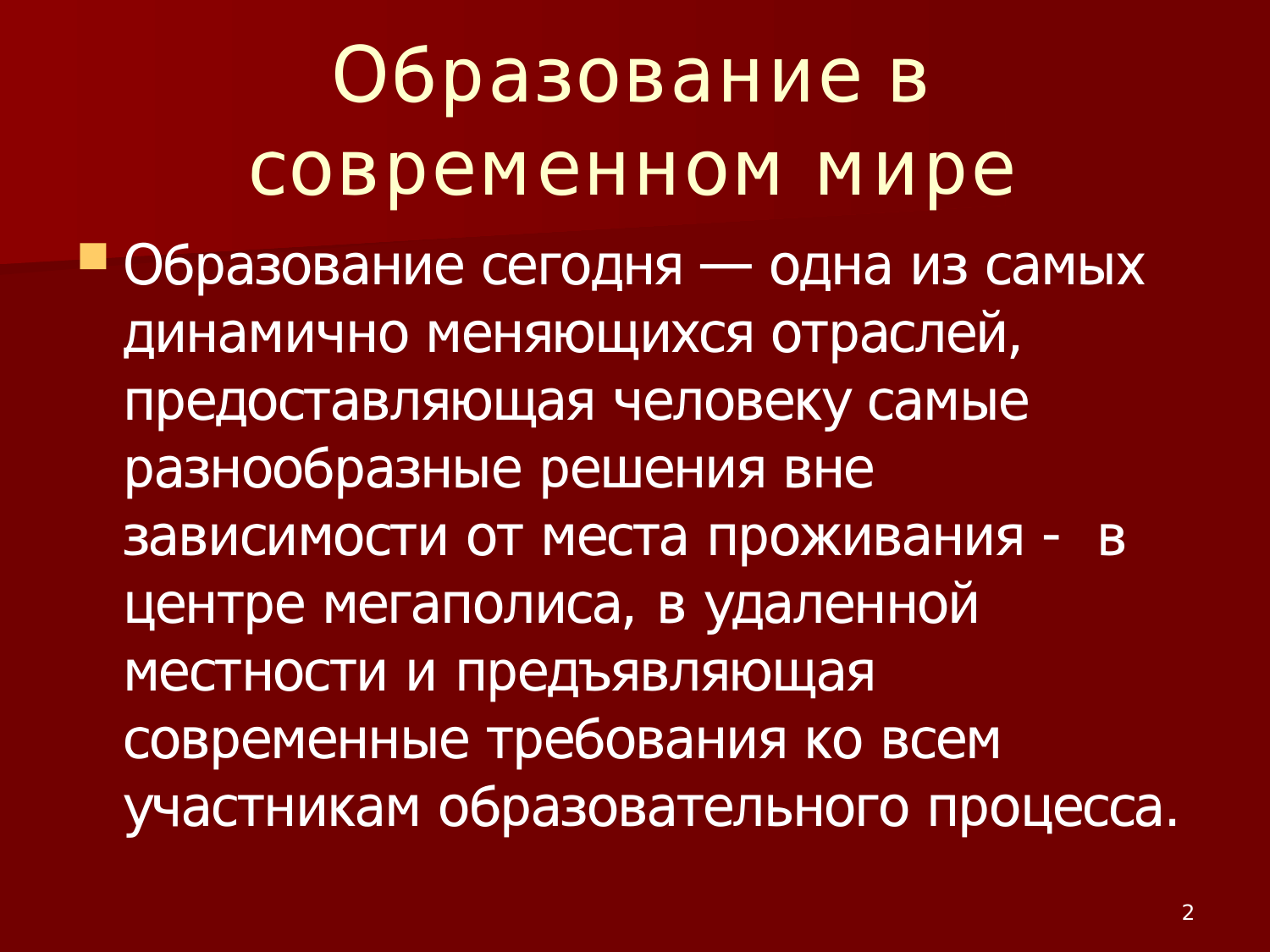

# Образование в современном мире
Образование сегодня — одна из самых динамично меняющихся отраслей, предоставляющая человеку самые разнообразные решения вне зависимости от места проживания -  в центре мегаполиса, в удаленной местности и предъявляющая современные требования ко всем участникам образовательного процесса.
2